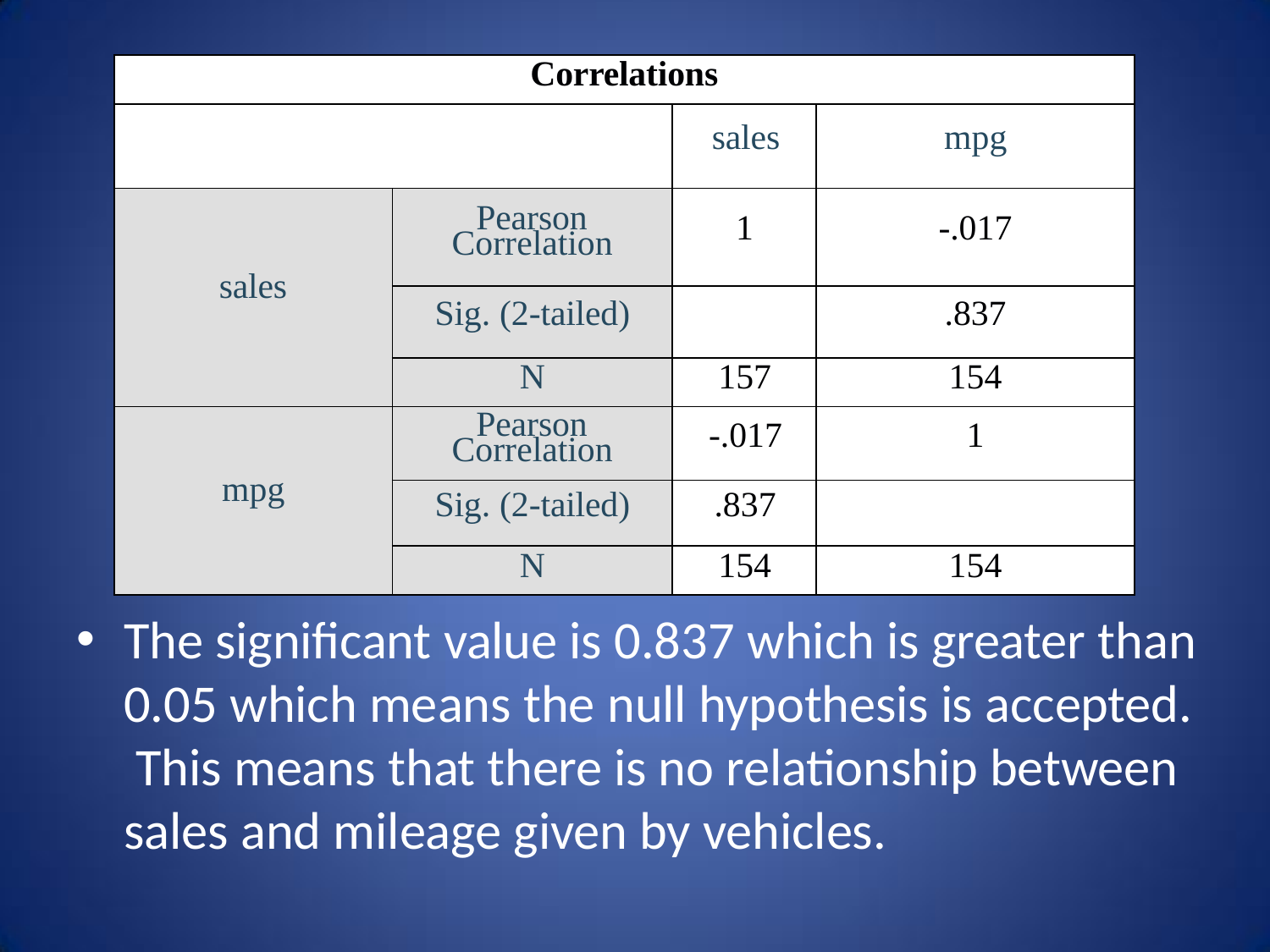

| Correlations |  |  |  |
| --- | --- | --- | --- |
|  |  | sales | mpg |
| sales | Pearson Correlation | 1 | -.017 |
|  | Sig. (2-tailed) |  | .837 |
|  | N | 157 | 154 |
| mpg | Pearson Correlation | -.017 | 1 |
|  | Sig. (2-tailed) | .837 |  |
|  | N | 154 | 154 |
The significant value is 0.837 which is greater than
0.05 which means the null hypothesis is accepted.  This means that there is no relationship between  sales and mileage given by vehicles.